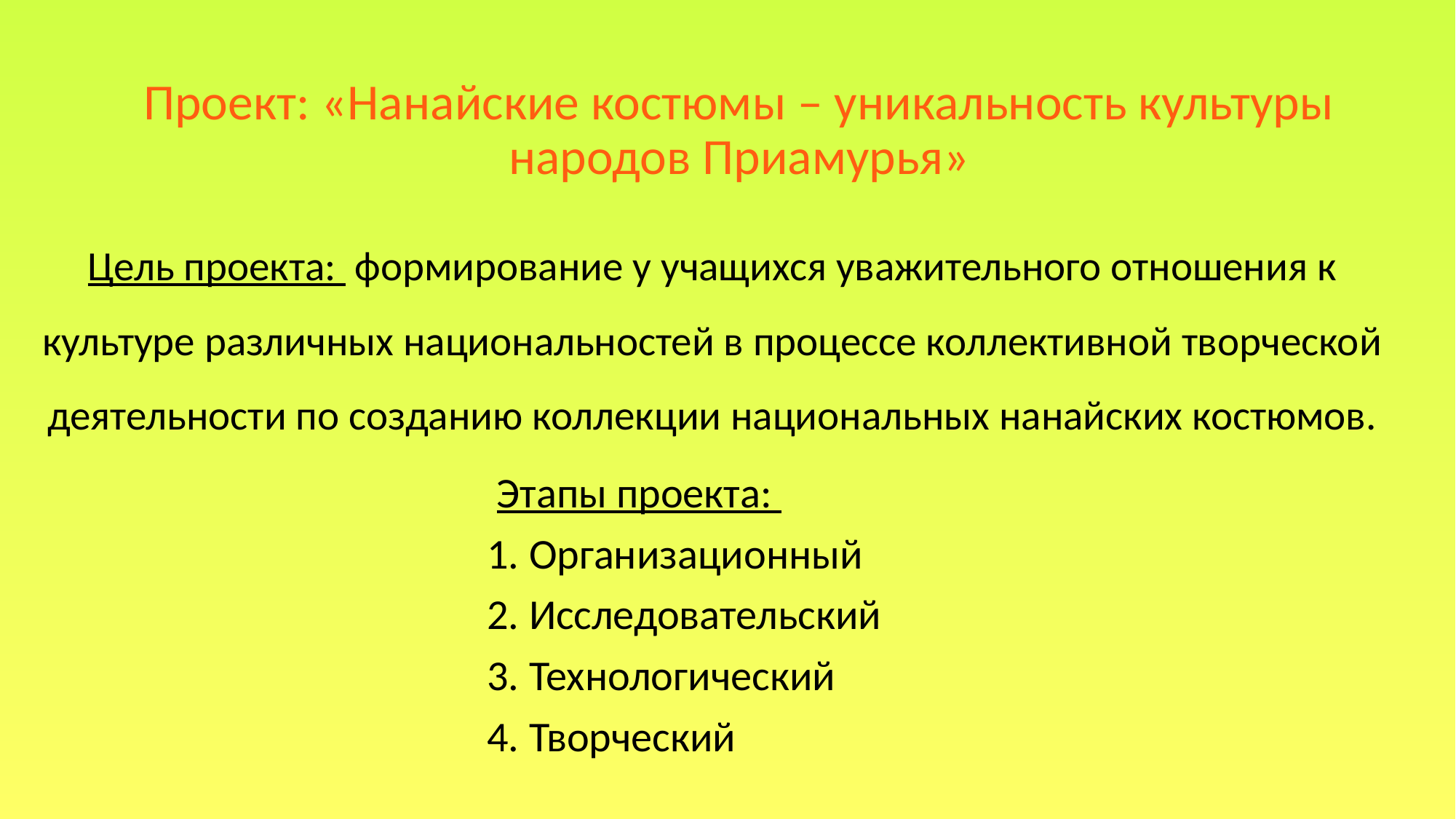

# Проект: «Нанайские костюмы – уникальность культуры народов Приамурья»
Цель проекта:  формирование у учащихся уважительного отношения к культуре различных национальностей в процессе коллективной творческой деятельности по созданию коллекции национальных нанайских костюмов.
 Этапы проекта:
1. Организационный
2. Исследовательский
3. Технологический
4. Творческий